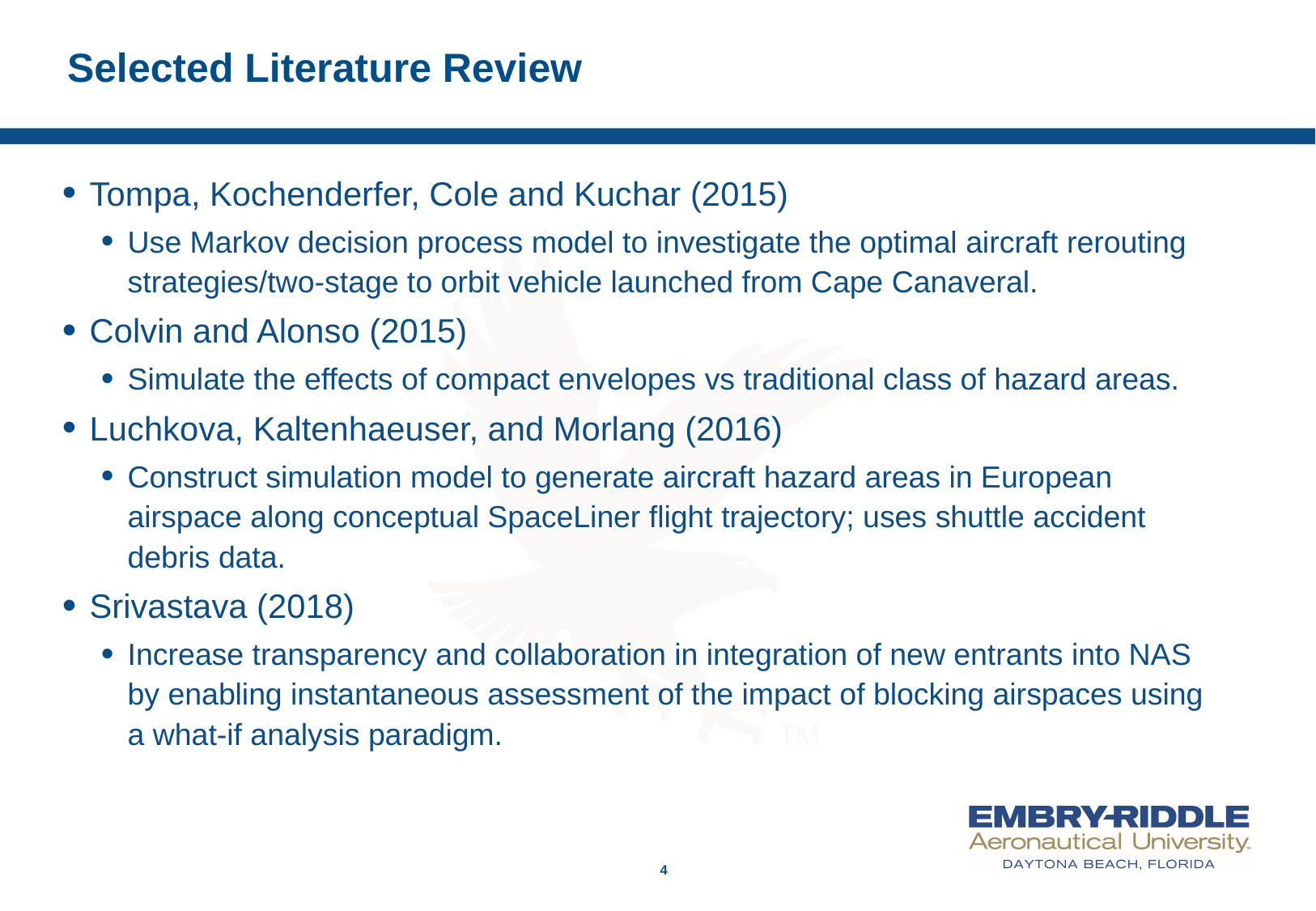

# Selected Literature Review
Tompa, Kochenderfer, Cole and Kuchar (2015)
Use Markov decision process model to investigate the optimal aircraft rerouting strategies/two-stage to orbit vehicle launched from Cape Canaveral.
Colvin and Alonso (2015)
Simulate the effects of compact envelopes vs traditional class of hazard areas.
Luchkova, Kaltenhaeuser, and Morlang (2016)
Construct simulation model to generate aircraft hazard areas in European airspace along conceptual SpaceLiner flight trajectory; uses shuttle accident debris data.
Srivastava (2018)
Increase transparency and collaboration in integration of new entrants into NAS by enabling instantaneous assessment of the impact of blocking airspaces using a what-if analysis paradigm.

4